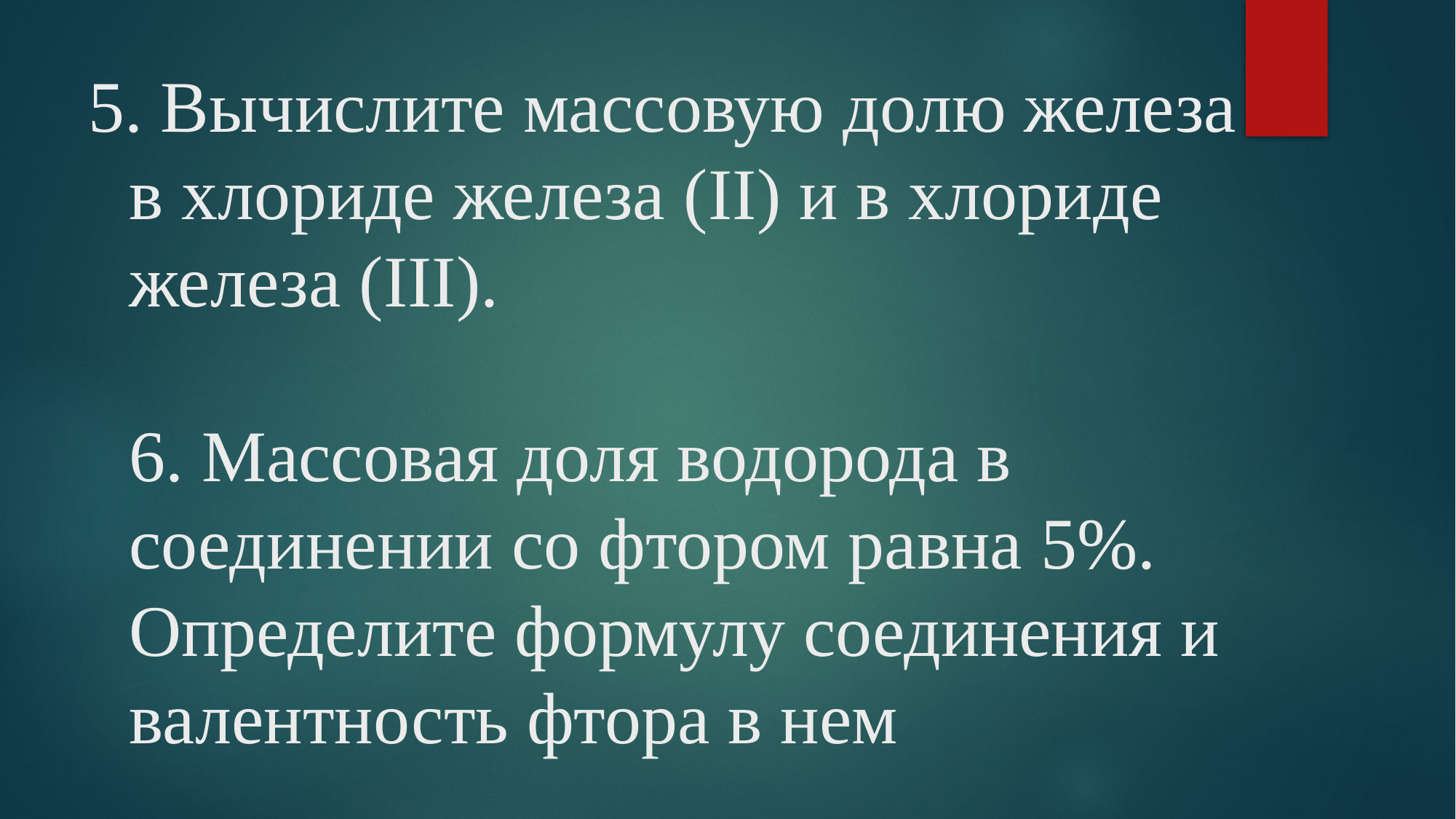

# 5. Вычислите массовую долю железа в хлориде железа (II) и в хлориде железа (III). 6. Массовая доля водорода в соединении со фтором равна 5%. Определите формулу соединения и валентность фтора в нем